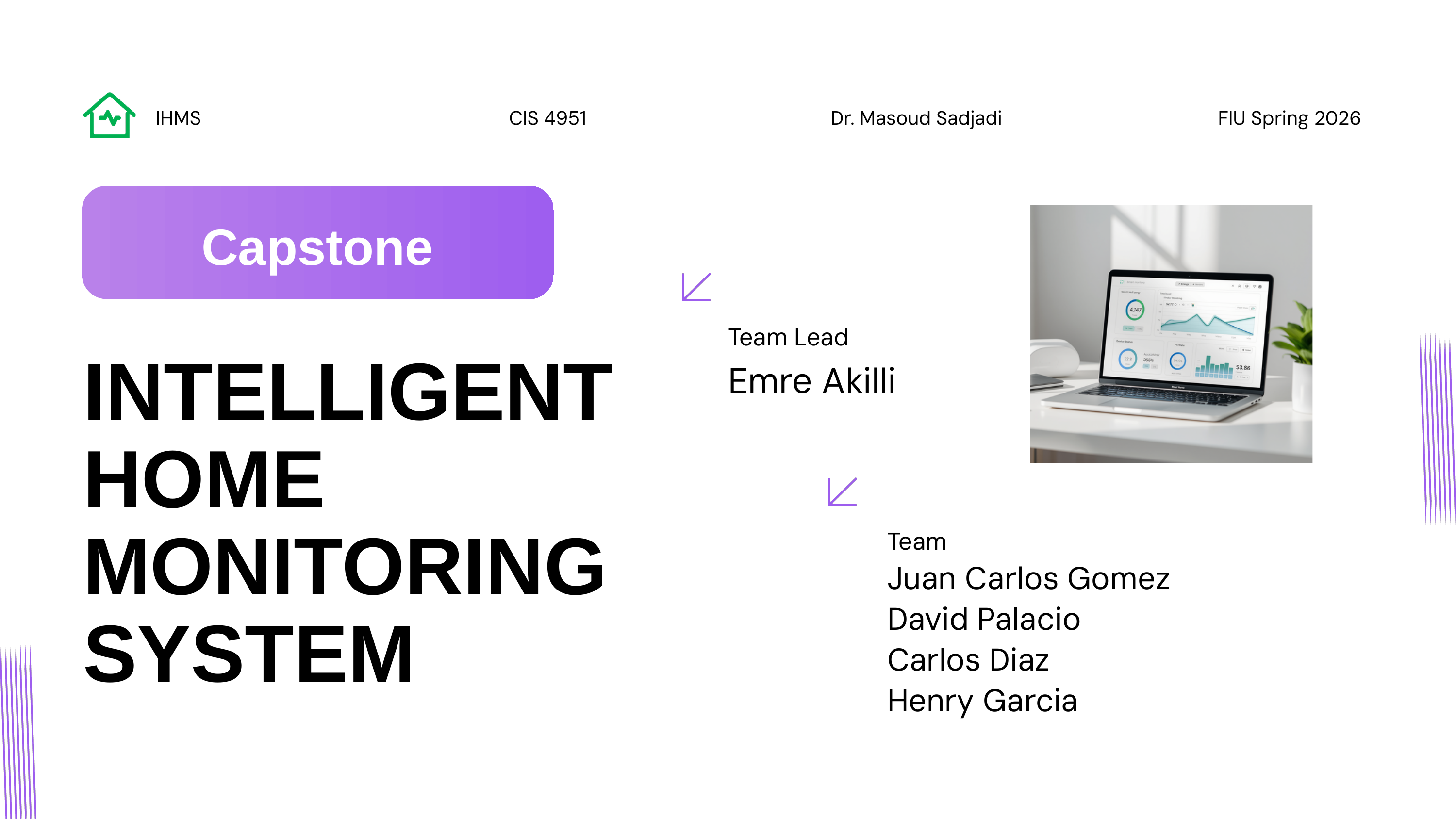

IHMS
CIS 4951
Dr. Masoud Sadjadi
FIU Spring 2026

Capstone Project

Team Lead
Emre Akilli
INTELLIGENT
HOME
MONITORING
SYSTEM

Team
Juan Carlos Gomez
David Palacio
Carlos Diaz
Henry Garcia